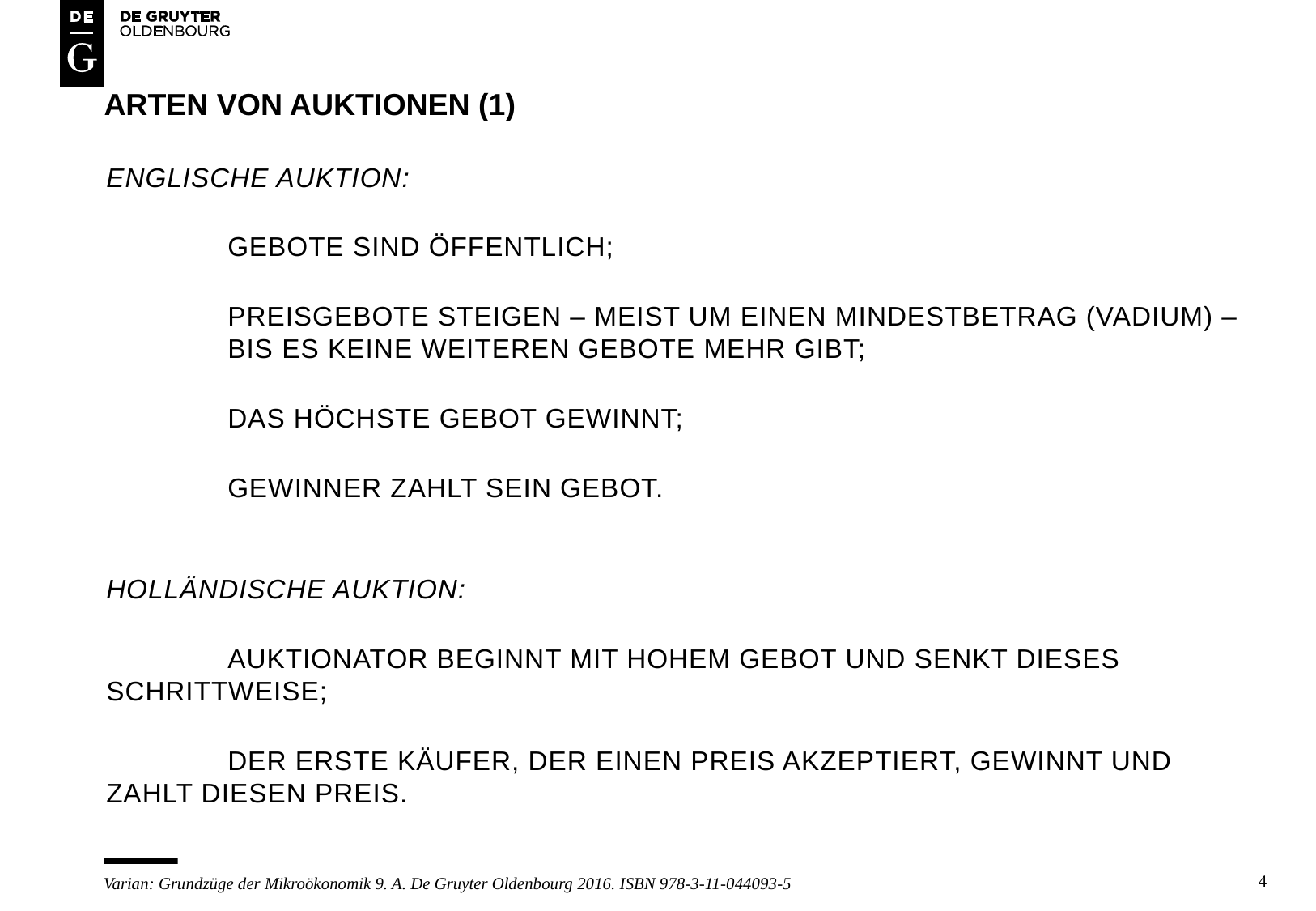

# Arten von auktionen (1)
Englische Auktion:
	gebote sind öffentlich;
	preisgebote steigen – meist um einen mindestbetrag (vadium) – 	bis es keine weiteren gebote mehr gibt;
	das höchste gebot gewinnt;
	gewinner zahlt sein gebot.
Holländische auktion:
	auktionator beginnt mit hohem gebot und senkt dieses 	schrittweise;
	der erste käufer, der einen preis akzeptiert, gewinnt und 	zahlt diesen preis.

4
Varian: Grundzüge der Mikroökonomik 9. A. De Gruyter Oldenbourg 2016. ISBN 978-3-11-044093-5